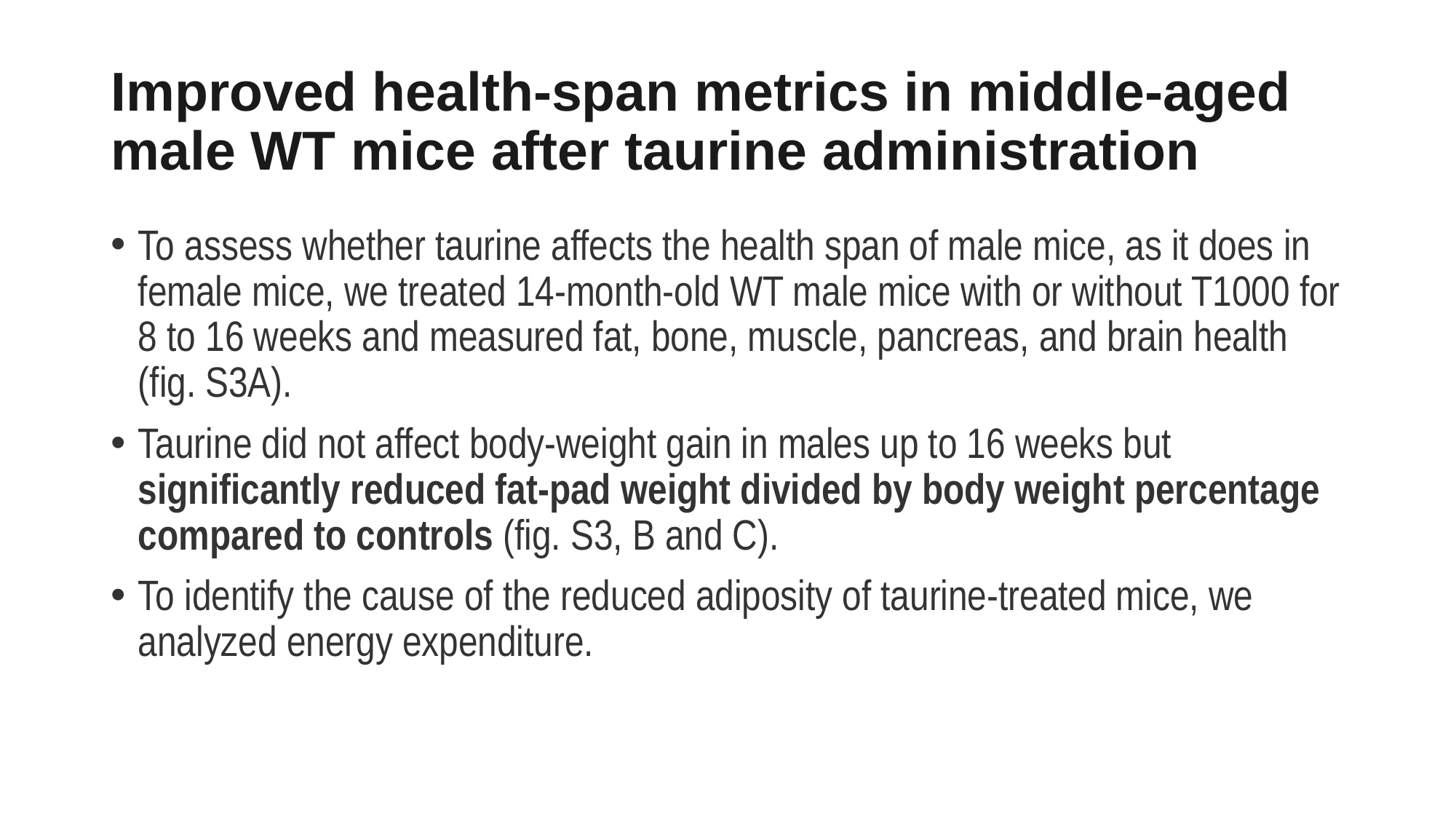

# Improved health-span metrics in middle-aged male WT mice after taurine administration
To assess whether taurine affects the health span of male mice, as it does in female mice, we treated 14-month-old WT male mice with or without T1000 for 8 to 16 weeks and measured fat, bone, muscle, pancreas, and brain health (fig. S3A).
Taurine did not affect body-weight gain in males up to 16 weeks but significantly reduced fat-pad weight divided by body weight percentage compared to controls (fig. S3, B and C).
To identify the cause of the reduced adiposity of taurine-treated mice, we analyzed energy expenditure.